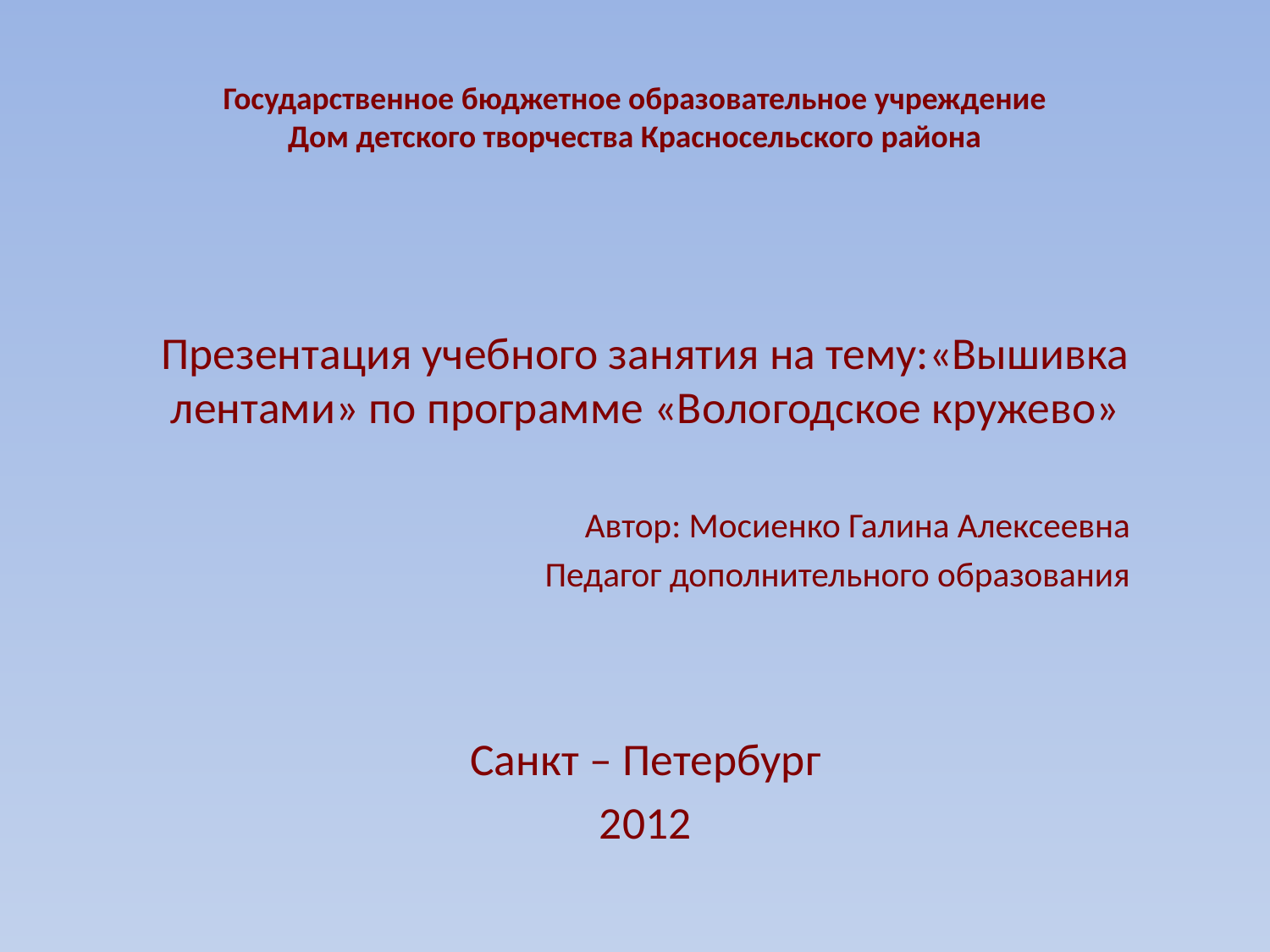

# Государственное бюджетное образовательное учреждение Дом детского творчества Красносельского района

Презентация учебного занятия на тему:«Вышивка лентами» по программе «Вологодское кружево»

Автор: Мосиенко Галина Алексеевна
Педагог дополнительного образования

Санкт – Петербург
2012